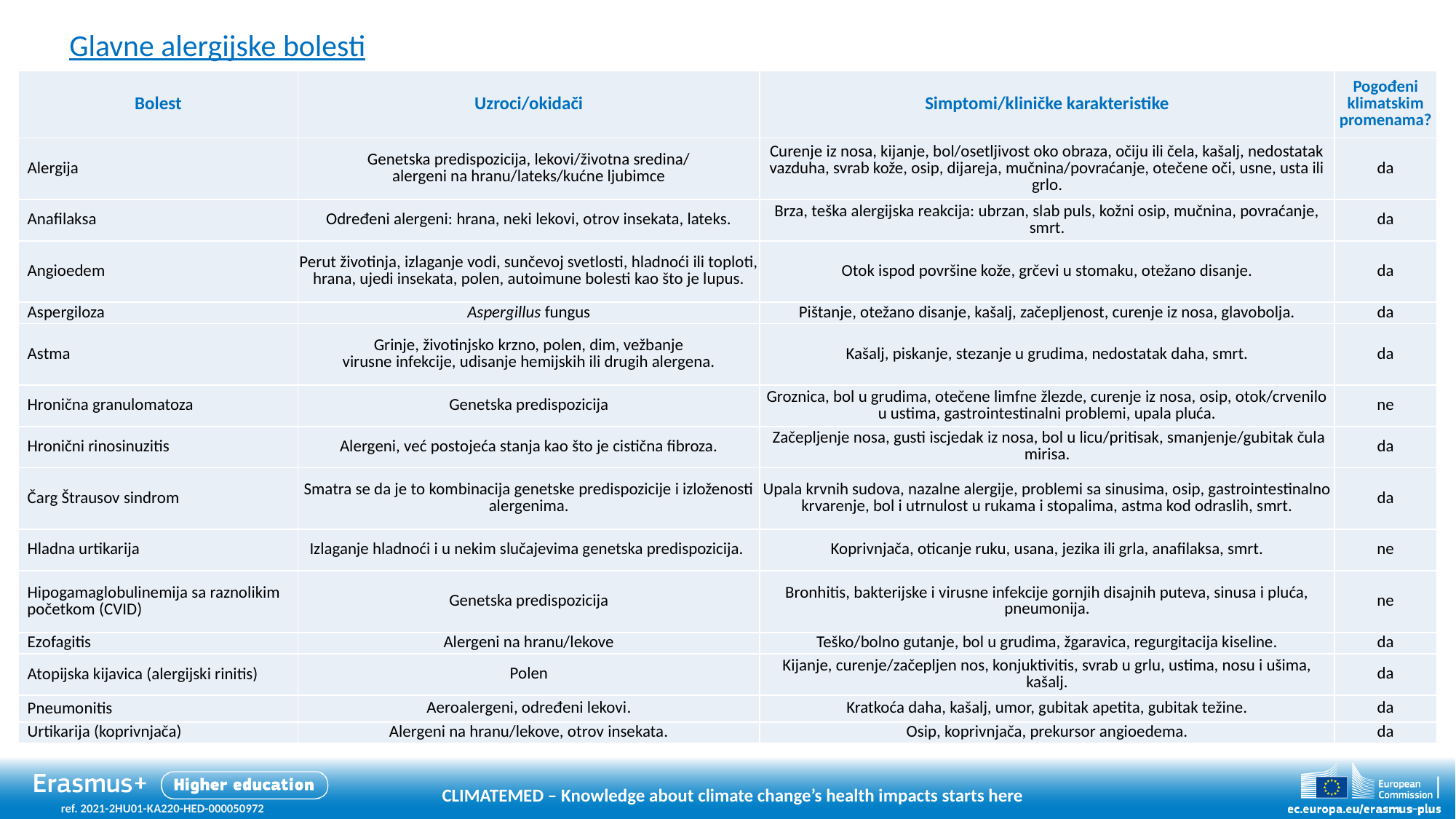

Glavne alergijske bolesti
| Bolest | Uzroci/okidači | Simptomi/kliničke karakteristike | Pogođeni klimatskim promenama? |
| --- | --- | --- | --- |
| Alergija | Genetska predispozicija, lekovi/životna sredina/ alergeni na hranu/lateks/kućne ljubimce | Curenje iz nosa, kijanje, bol/osetljivost oko obraza, očiju ili čela, kašalj, nedostatak vazduha, svrab kože, osip, dijareja, mučnina/povraćanje, otečene oči, usne, usta ili grlo. | da |
| Anafilaksa | Određeni alergeni: hrana, neki lekovi, otrov insekata, lateks. | Brza, teška alergijska reakcija: ubrzan, slab puls, kožni osip, mučnina, povraćanje, smrt. | da |
| Angioedem | Perut životinja, izlaganje vodi, sunčevoj svetlosti, hladnoći ili toploti, hrana, ujedi insekata, polen, autoimune bolesti kao što je lupus. | Otok ispod površine kože, grčevi u stomaku, otežano disanje. | da |
| Aspergiloza | Aspergillus fungus | Pištanje, otežano disanje, kašalj, začepljenost, curenje iz nosa, glavobolja. | da |
| Astma | Grinje, životinjsko krzno, polen, dim, vežbanje virusne infekcije, udisanje hemijskih ili drugih alergena. | Kašalj, piskanje, stezanje u grudima, nedostatak daha, smrt. | da |
| Hronična granulomatoza | Genetska predispozicija | Groznica, bol u grudima, otečene limfne žlezde, curenje iz nosa, osip, otok/crvenilo u ustima, gastrointestinalni problemi, upala pluća. | ne |
| Hronični rinosinuzitis | Alergeni, već postojeća stanja kao što je cistična fibroza. | Začepljenje nosa, gusti iscjedak iz nosa, bol u licu/pritisak, smanjenje/gubitak čula mirisa. | da |
| Čarg Štrausov sindrom | Smatra se da je to kombinacija genetske predispozicije i izloženosti alergenima. | Upala krvnih sudova, nazalne alergije, problemi sa sinusima, osip, gastrointestinalno krvarenje, bol i utrnulost u rukama i stopalima, astma kod odraslih, smrt. | da |
| Hladna urtikarija | Izlaganje hladnoći i u nekim slučajevima genetska predispozicija. | Koprivnjača, oticanje ruku, usana, jezika ili grla, anafilaksa, smrt. | ne |
| Hipogamaglobulinemija sa raznolikim početkom (CVID) | Genetska predispozicija | Bronhitis, bakterijske i virusne infekcije gornjih disajnih puteva, sinusa i pluća, pneumonija. | ne |
| Ezofagitis | Alergeni na hranu/lekove | Teško/bolno gutanje, bol u grudima, žgaravica, regurgitacija kiseline. | da |
| Atopijska kijavica (alergijski rinitis) | Polen | Kijanje, curenje/začepljen nos, konjuktivitis, svrab u grlu, ustima, nosu i ušima, kašalj. | da |
| Pneumonitis | Aeroalergeni, određeni lekovi. | Kratkoća daha, kašalj, umor, gubitak apetita, gubitak težine. | da |
| Urtikarija (koprivnjača) | Alergeni na hranu/lekove, otrov insekata. | Osip, koprivnjača, prekursor angioedema. | da |